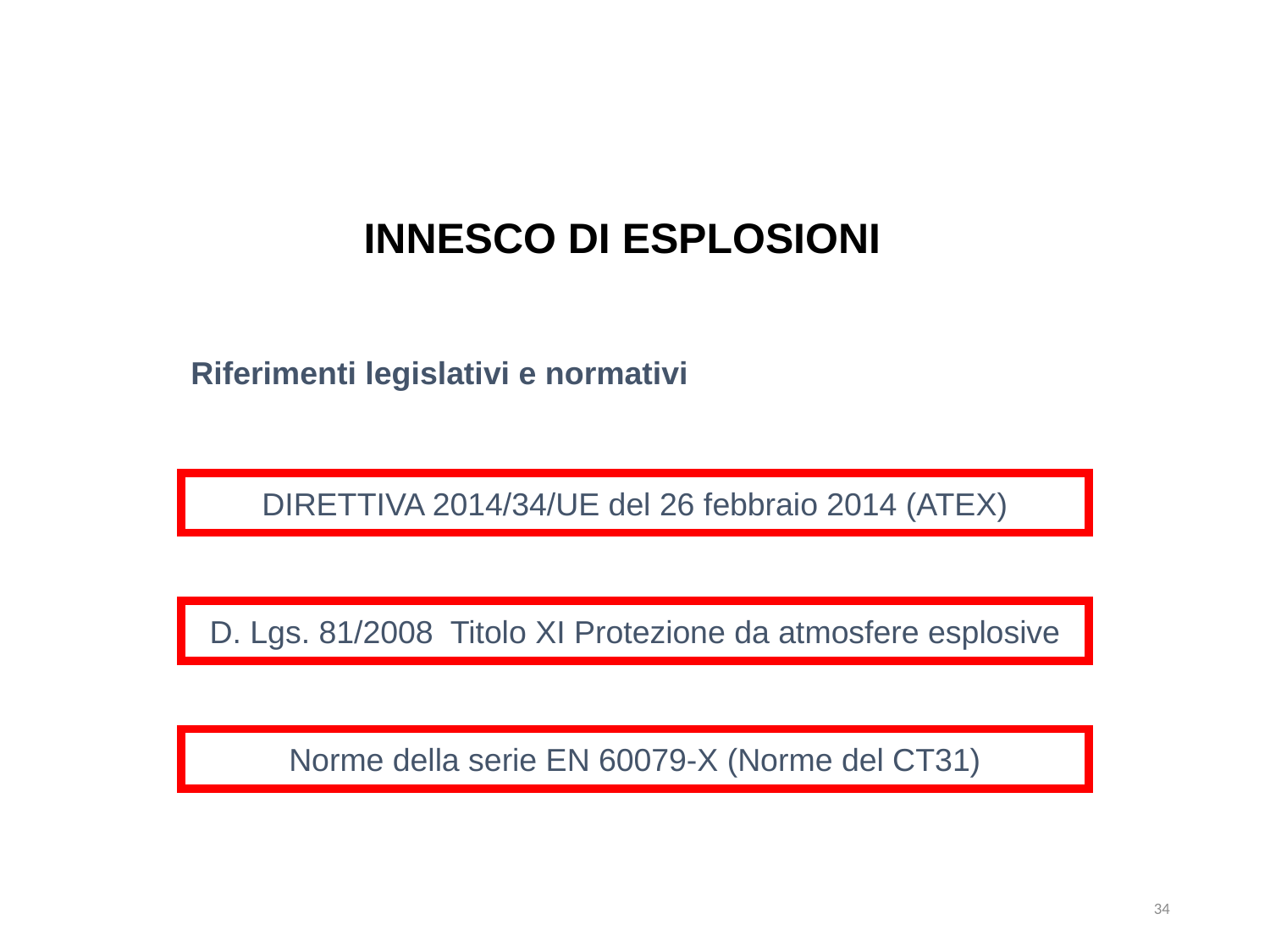

INNESCO DI ESPLOSIONI
Riferimenti legislativi e normativi

DIRETTIVA 2014/34/UE del 26 febbraio 2014 (ATEX)
D. Lgs. 81/2008  Titolo XI Protezione da atmosfere esplosive
Norme della serie EN 60079-X (Norme del CT31)
34